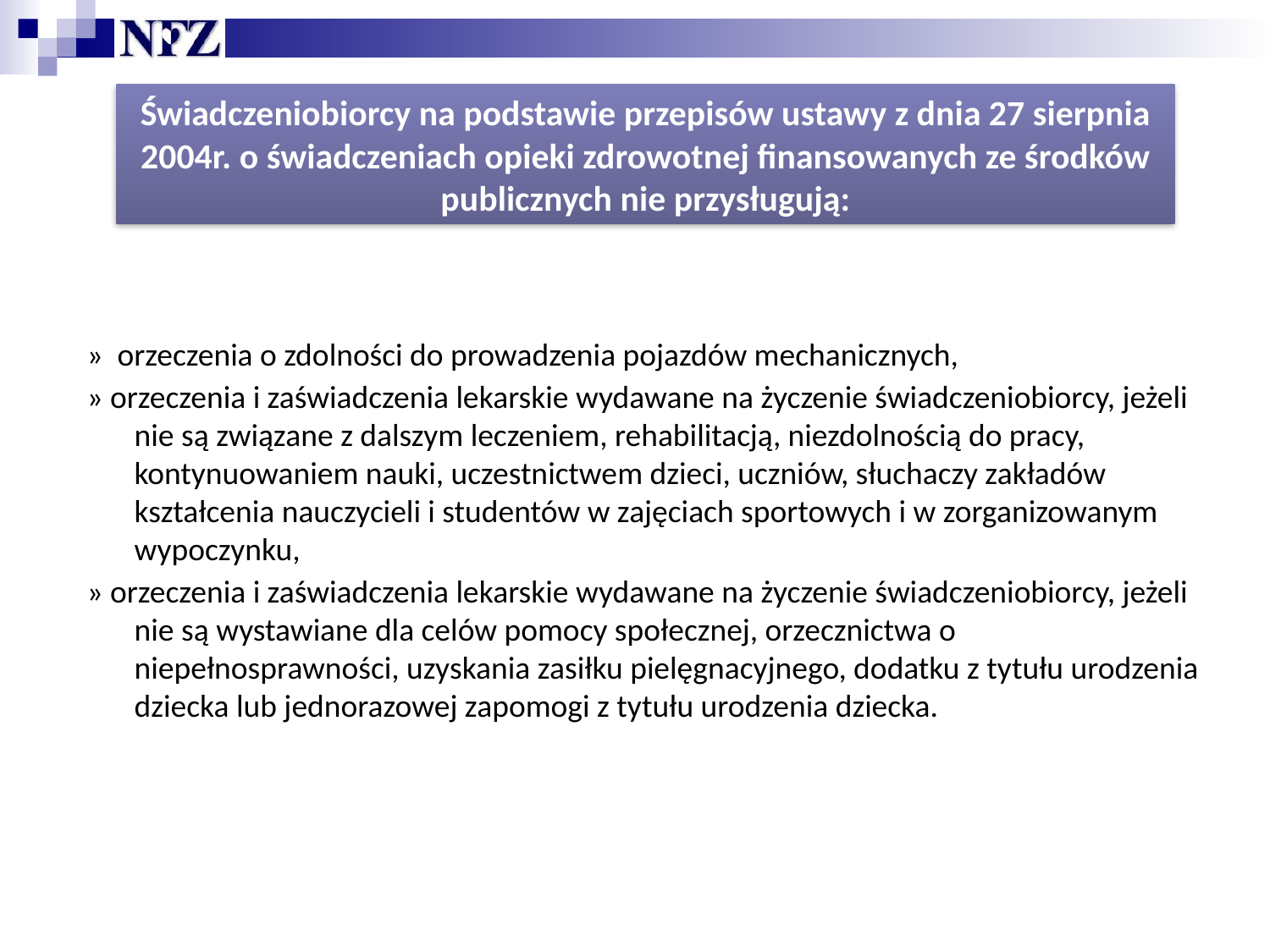

Świadczeniobiorcy na podstawie przepisów ustawy z dnia 27 sierpnia 2004r. o świadczeniach opieki zdrowotnej finansowanych ze środków publicznych nie przysługują:

»  orzeczenia o zdolności do prowadzenia pojazdów mechanicznych,
» orzeczenia i zaświadczenia lekarskie wydawane na życzenie świadczeniobiorcy, jeżeli nie są związane z dalszym leczeniem, rehabilitacją, niezdolnością do pracy, kontynuowaniem nauki, uczestnictwem dzieci, uczniów, słuchaczy zakładów kształcenia nauczycieli i studentów w zajęciach sportowych i w zorganizowanym wypoczynku,
» orzeczenia i zaświadczenia lekarskie wydawane na życzenie świadczeniobiorcy, jeżeli nie są wystawiane dla celów pomocy społecznej, orzecznictwa o niepełnosprawności, uzyskania zasiłku pielęgnacyjnego, dodatku z tytułu urodzenia dziecka lub jednorazowej zapomogi z tytułu urodzenia dziecka.